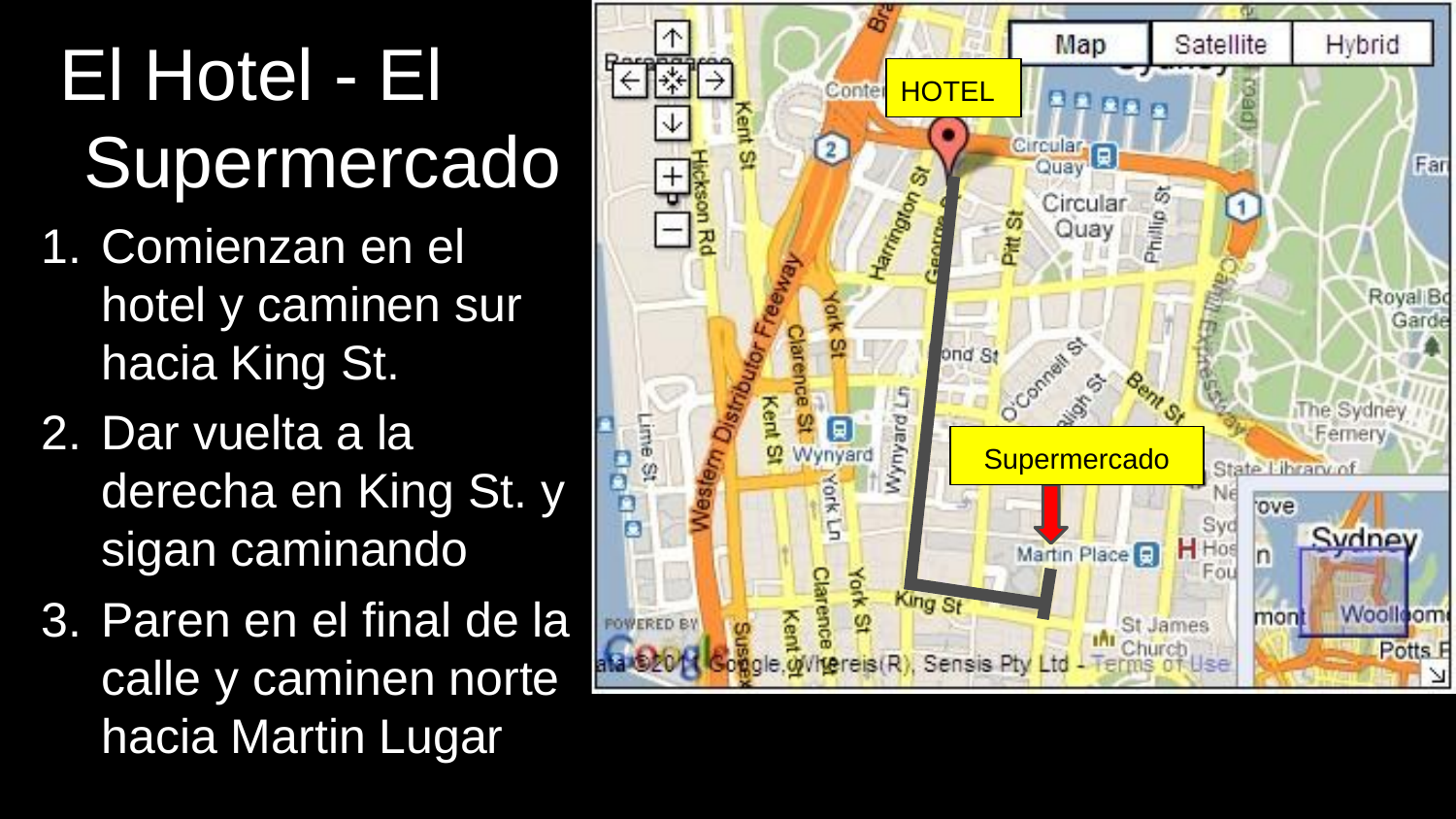

El Hotel - El Supermercado
Comienzan en el hotel y caminen sur hacia King St.
Dar vuelta a la derecha en King St. y sigan caminando
Paren en el final de la calle y caminen norte hacia Martin Lugar
HOTEL
Supermercado